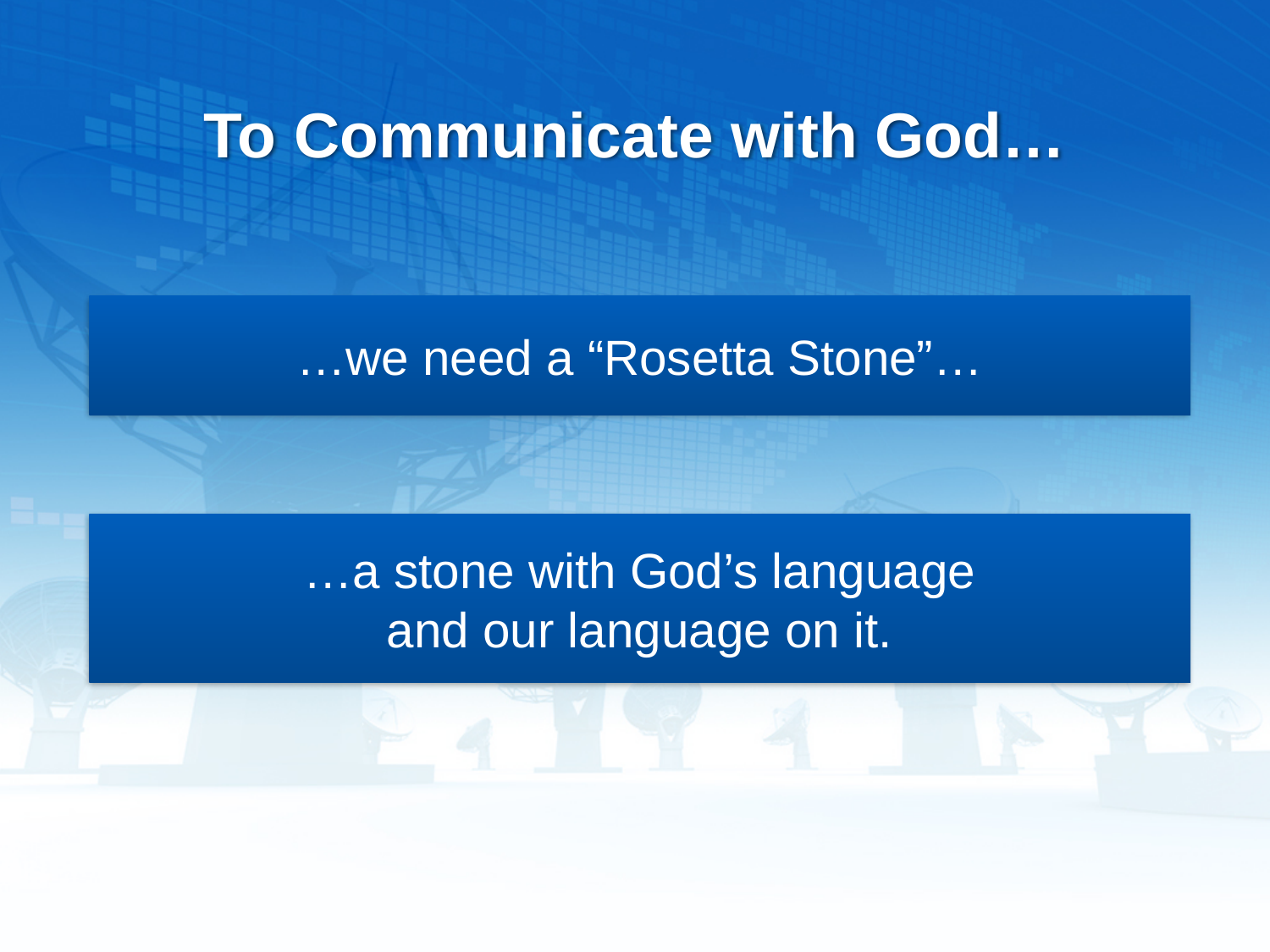

# To Communicate with God…
…we need a “Rosetta Stone”…
…a stone with God’s language
and our language on it.